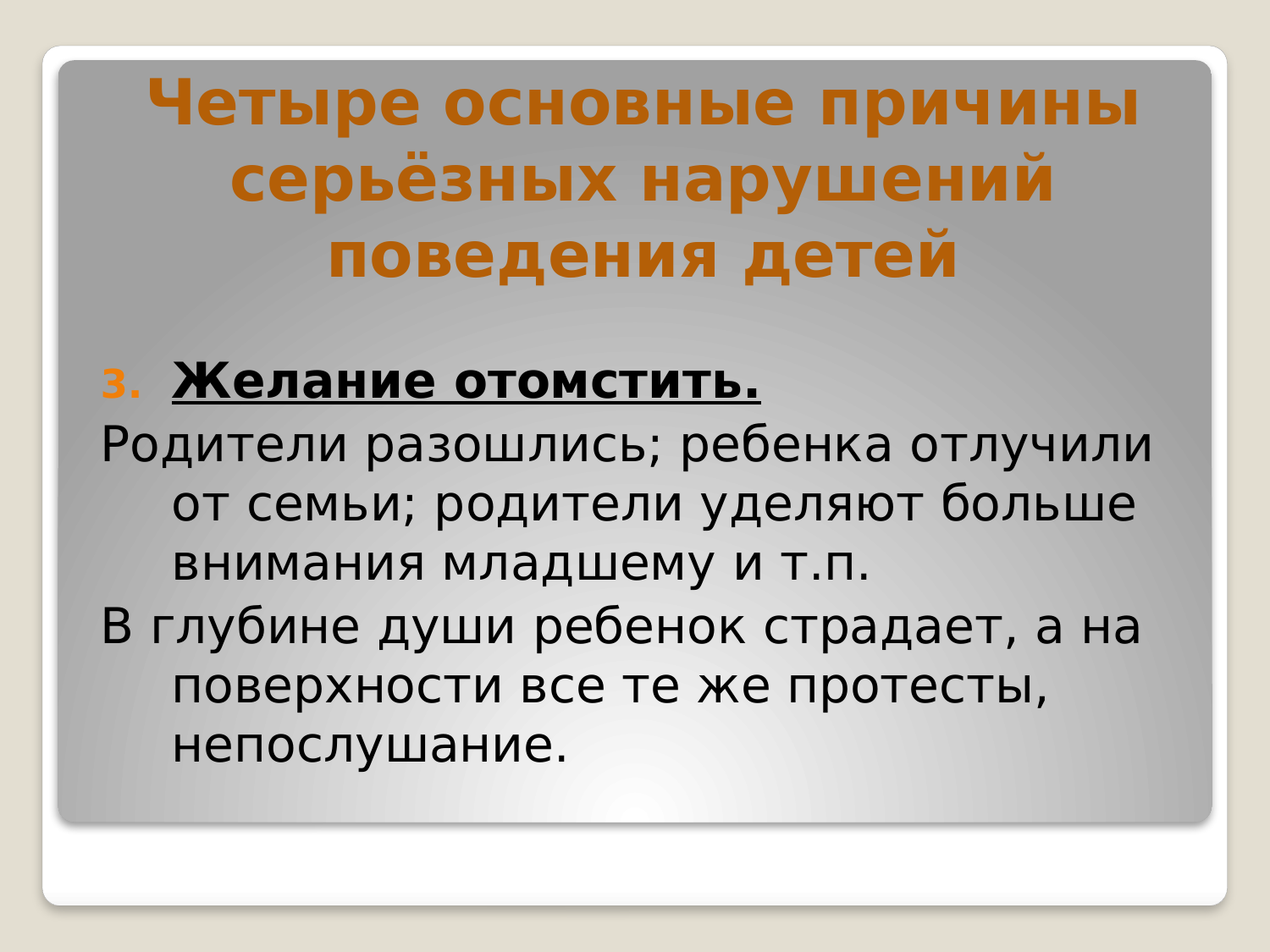

# Четыре основные причины серьёзных нарушений поведения детей
Желание отомстить.
Родители разошлись; ребенка отлучили от семьи; родители уделяют больше внимания младшему и т.п.
В глубине души ребенок страдает, а на поверхности все те же протесты, непослушание.